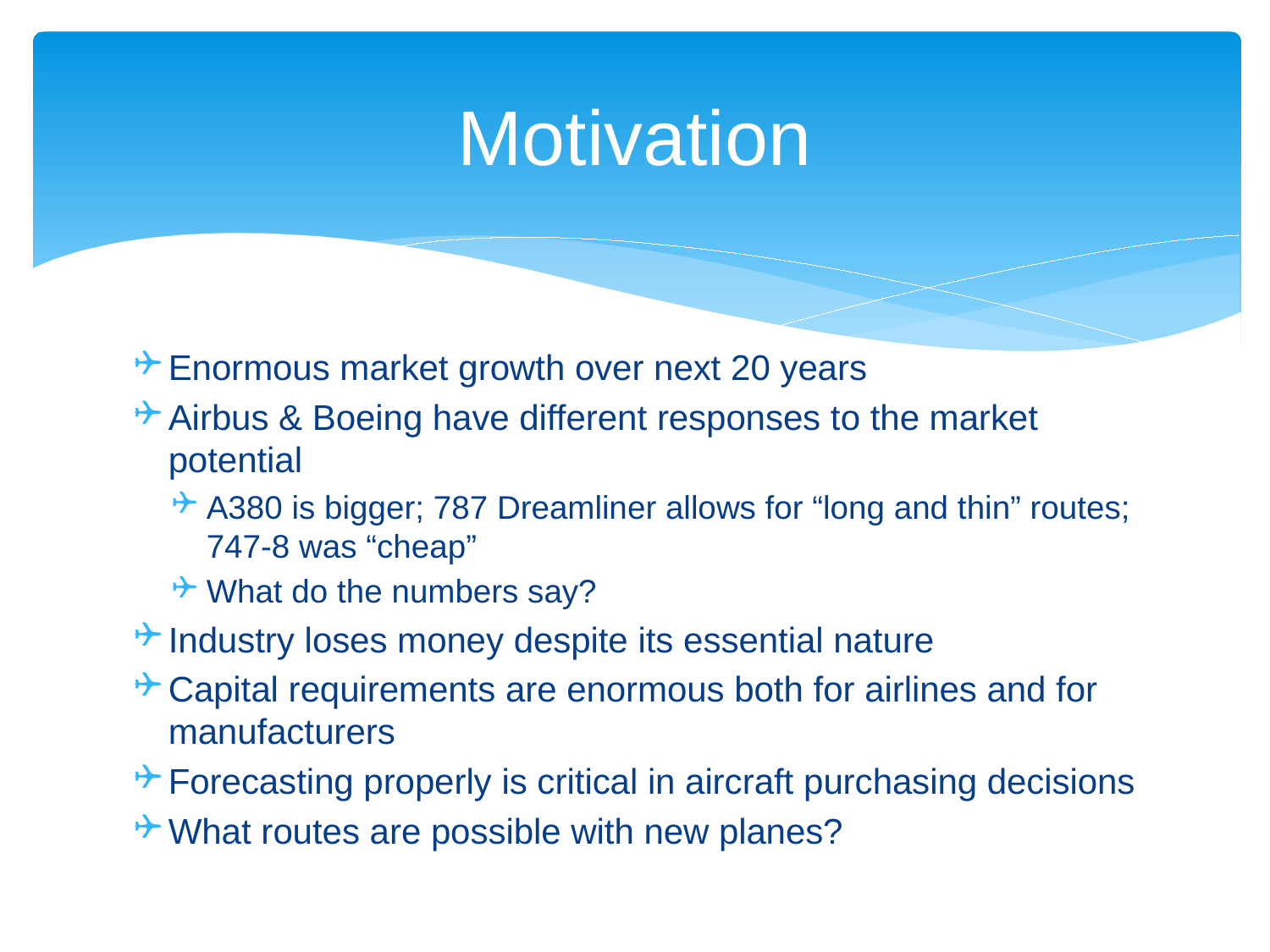

# Motivation
Enormous market growth over next 20 years
Airbus & Boeing have different responses to the market potential
A380 is bigger; 787 Dreamliner allows for “long and thin” routes; 747-8 was “cheap”
What do the numbers say?
Industry loses money despite its essential nature
Capital requirements are enormous both for airlines and for manufacturers
Forecasting properly is critical in aircraft purchasing decisions
What routes are possible with new planes?